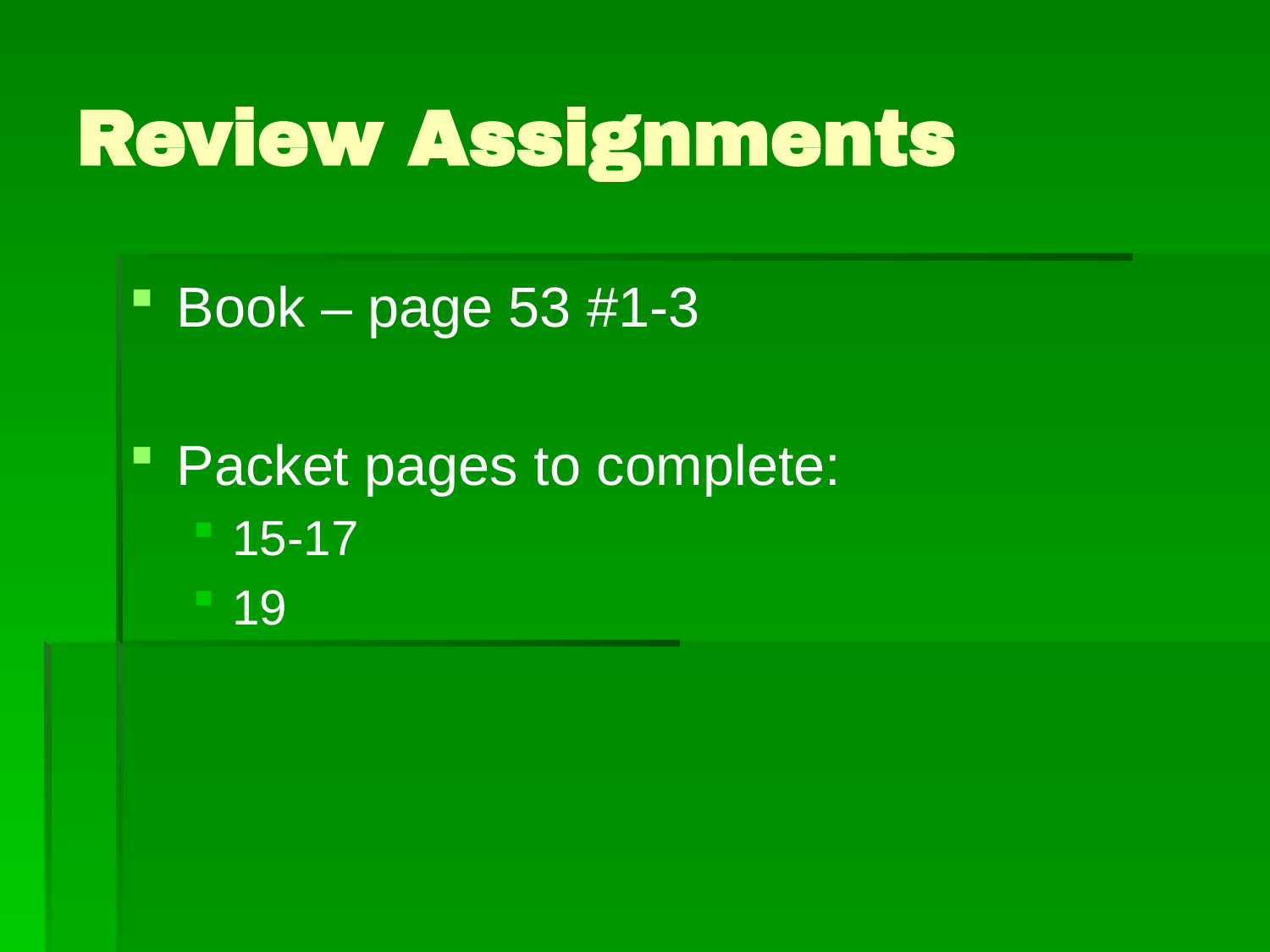

# Review Assignments
Book – page 53 #1-3

Packet pages to complete:
15-17
19